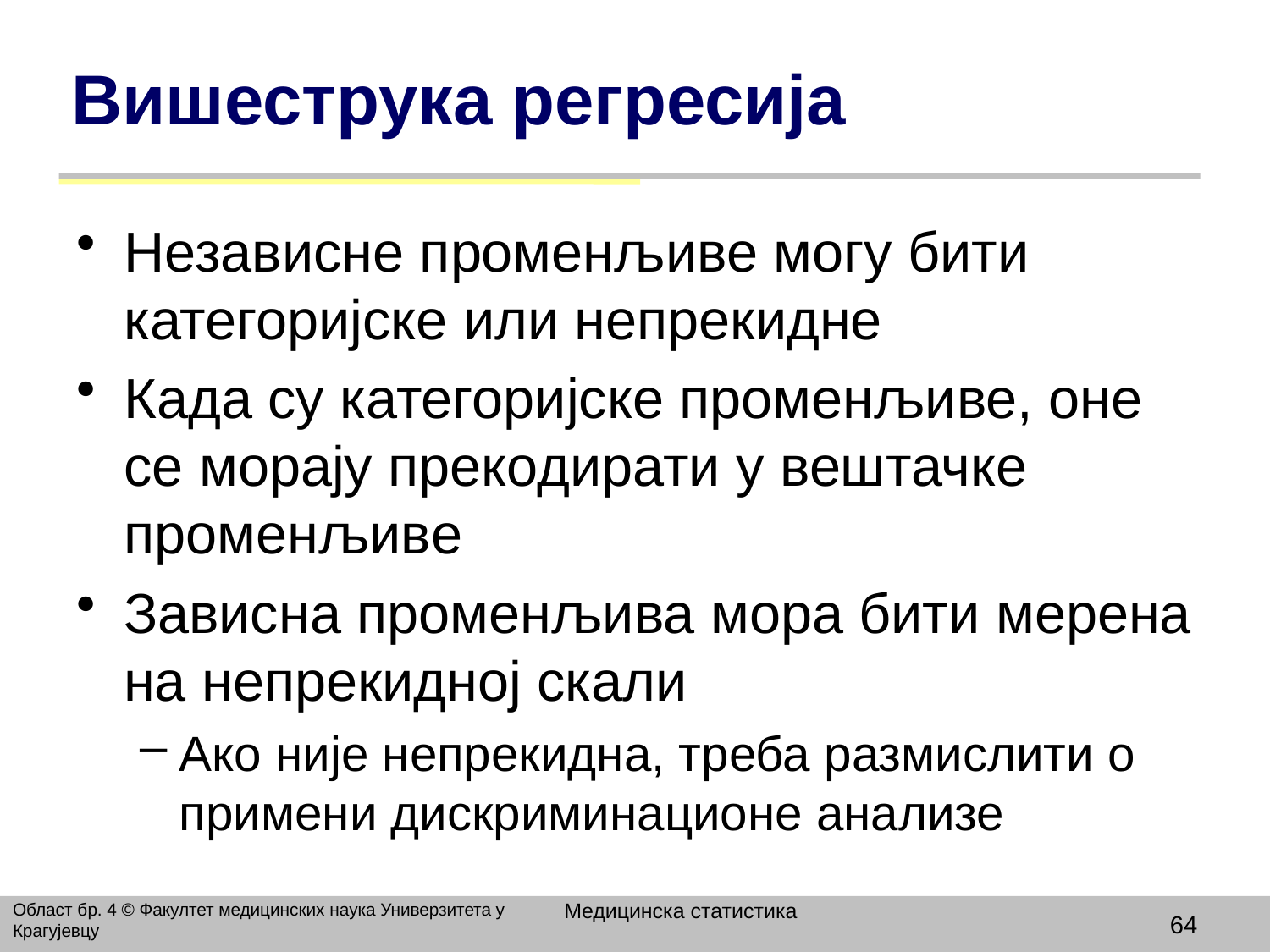

# Вишеструка регресија
Независне променљиве могу бити категоријске или непрекидне
Када су категоријске променљиве, оне се морају прекодирати у вештачке променљиве
Зависна променљива мора бити мерена на непрекидној скали
Ако није непрекидна, треба размислити о примени дискриминационе анализе

Медицинска статистика
Област бр. 4 © Факултет медицинских наука Универзитета у Крагујевцу
64